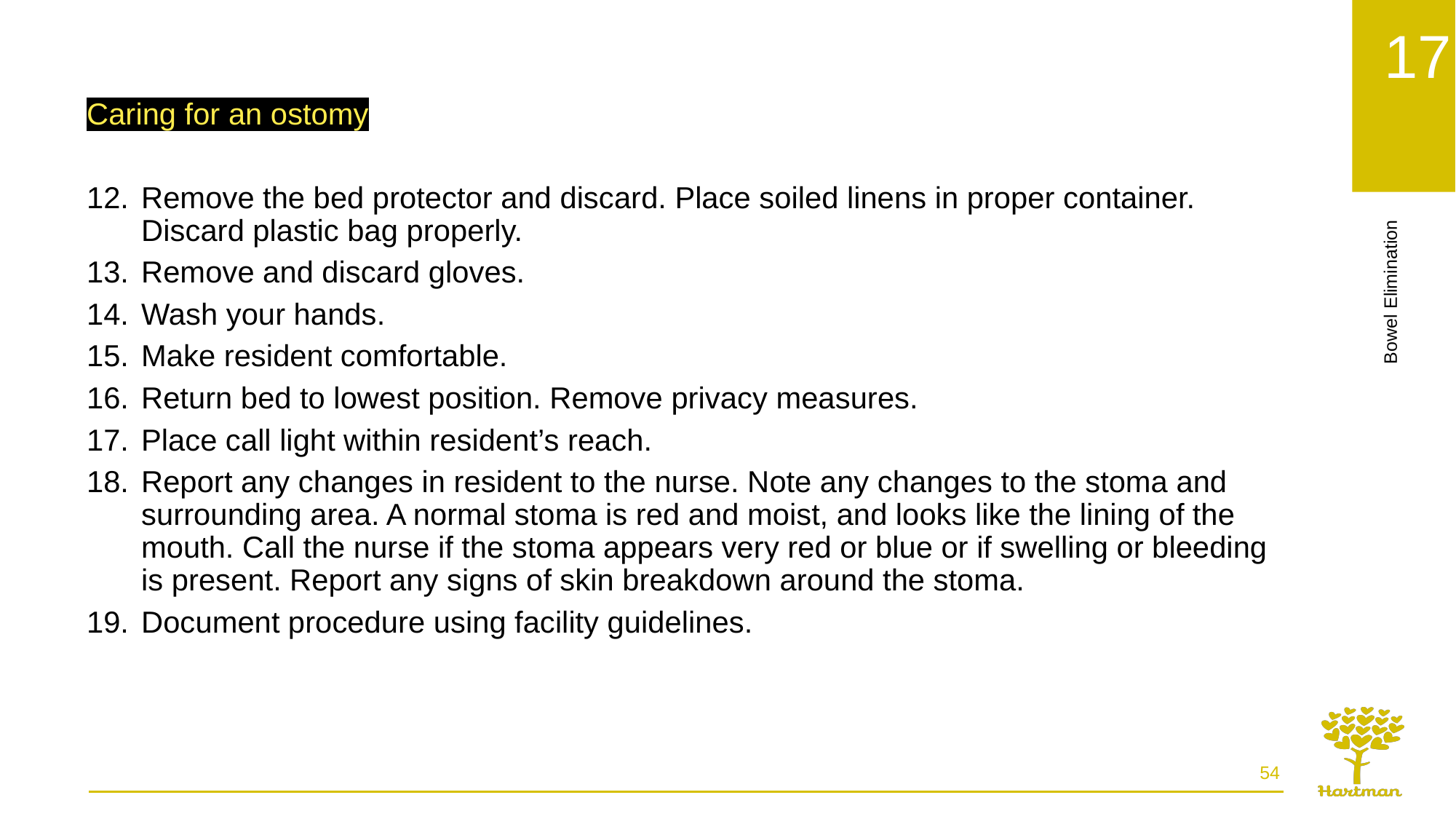

Caring for an ostomy

Remove the bed protector and discard. Place soiled linens in proper container. Discard plastic bag properly.
Remove and discard gloves.
Wash your hands.
Make resident comfortable.
Return bed to lowest position. Remove privacy measures.
Place call light within resident’s reach.
Report any changes in resident to the nurse. Note any changes to the stoma and surrounding area. A normal stoma is red and moist, and looks like the lining of the mouth. Call the nurse if the stoma appears very red or blue or if swelling or bleeding is present. Report any signs of skin breakdown around the stoma.
Document procedure using facility guidelines.

54